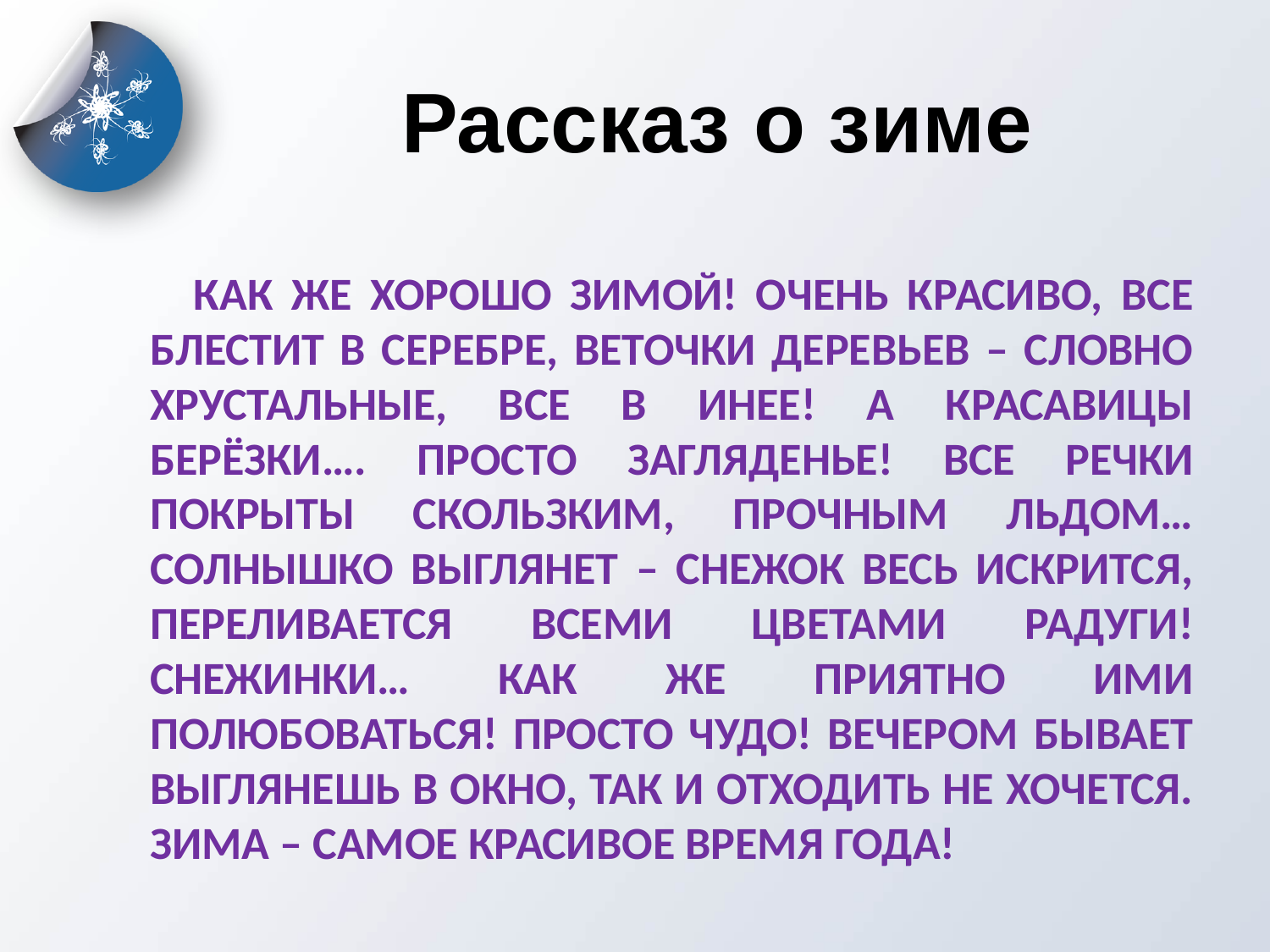

# Рассказ о зиме
     Как же хорошо зимой! Очень красиво, все блестит в серебре, веточки деревьев – словно хрустальные, все в инее! А красавицы берёзки…. Просто загляденье! Все речки покрыты скользким, прочным льдом… Солнышко выглянет – Снежок весь искрится, переливается всеми цветами радуги! Снежинки… как же приятно ими полюбоваться! Просто чудо! Вечером бывает выглянешь в окно, так и отходить не хочется. Зима – самое красивое время года!